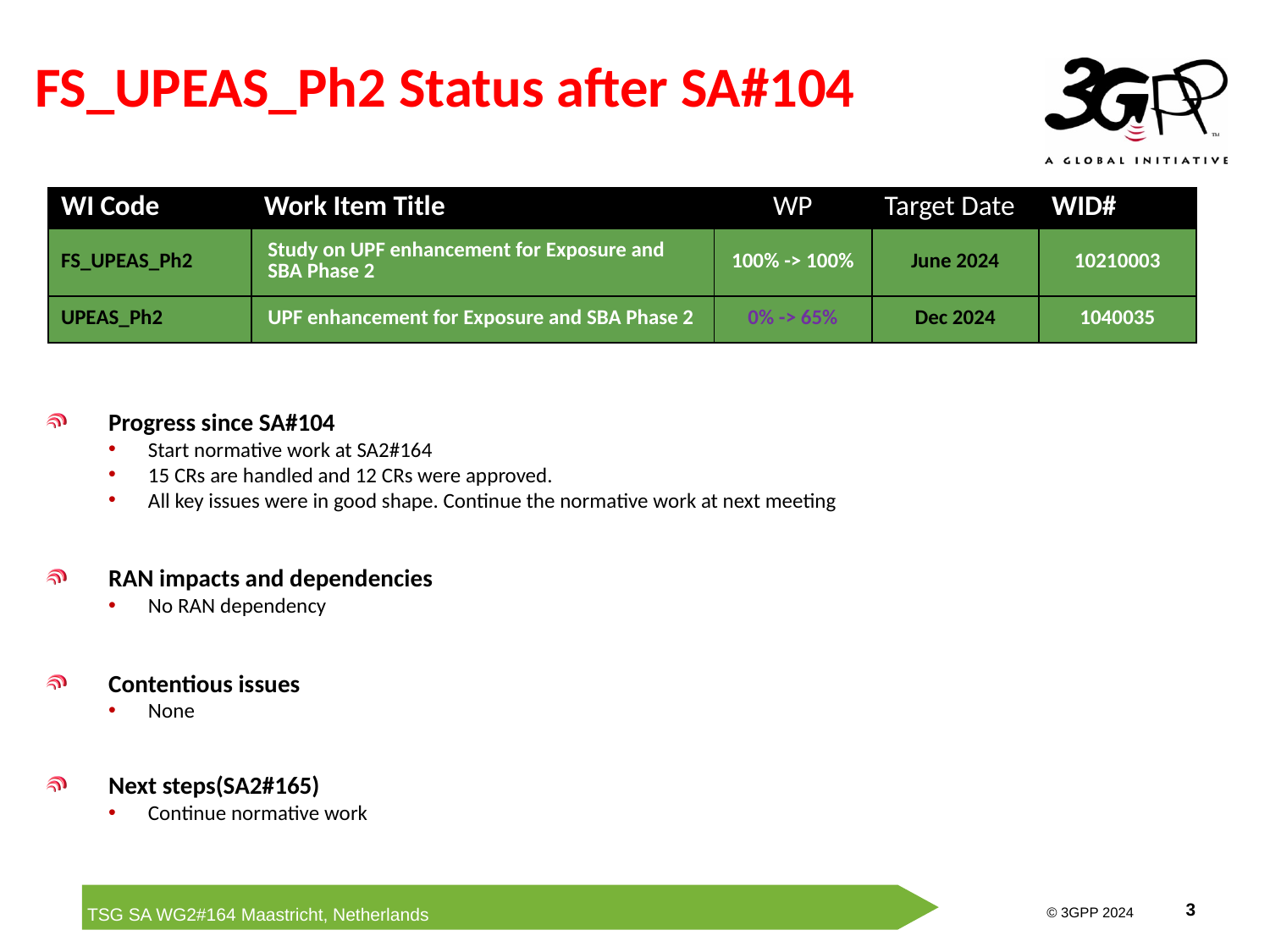

# FS_UPEAS_Ph2 Status after SA#104
| WI Code | Work Item Title | WP | Target Date | WID# |
| --- | --- | --- | --- | --- |
| FS\_UPEAS\_Ph2 | Study on UPF enhancement for Exposure and SBA Phase 2 | 100% -> 100% | June 2024 | 10210003 |
| UPEAS\_Ph2 | UPF enhancement for Exposure and SBA Phase 2 | 0% -> 65% | Dec 2024 | 1040035 |
Progress since SA#104
Start normative work at SA2#164
15 CRs are handled and 12 CRs were approved.
All key issues were in good shape. Continue the normative work at next meeting

RAN impacts and dependencies
No RAN dependency

Contentious issues
None

Next steps(SA2#165)
Continue normative work